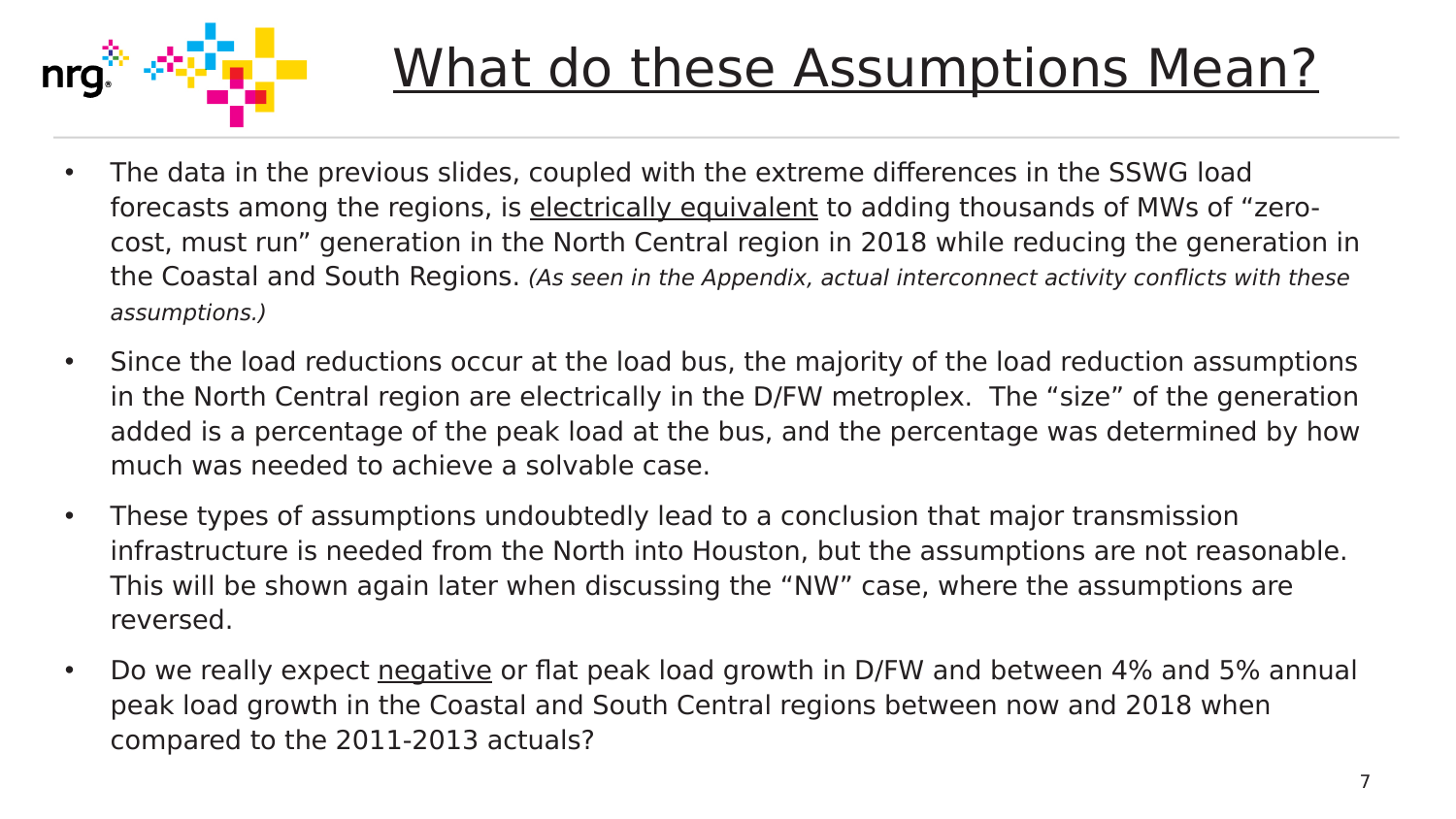

# What do these Assumptions Mean?
The data in the previous slides, coupled with the extreme differences in the SSWG load forecasts among the regions, is electrically equivalent to adding thousands of MWs of “zero-cost, must run” generation in the North Central region in 2018 while reducing the generation in the Coastal and South Regions. (As seen in the Appendix, actual interconnect activity conflicts with these assumptions.)
Since the load reductions occur at the load bus, the majority of the load reduction assumptions in the North Central region are electrically in the D/FW metroplex.  The “size” of the generation added is a percentage of the peak load at the bus, and the percentage was determined by how much was needed to achieve a solvable case.
These types of assumptions undoubtedly lead to a conclusion that major transmission infrastructure is needed from the North into Houston, but the assumptions are not reasonable.  This will be shown again later when discussing the “NW” case, where the assumptions are reversed.
Do we really expect negative or flat peak load growth in D/FW and between 4% and 5% annual peak load growth in the Coastal and South Central regions between now and 2018 when compared to the 2011-2013 actuals?